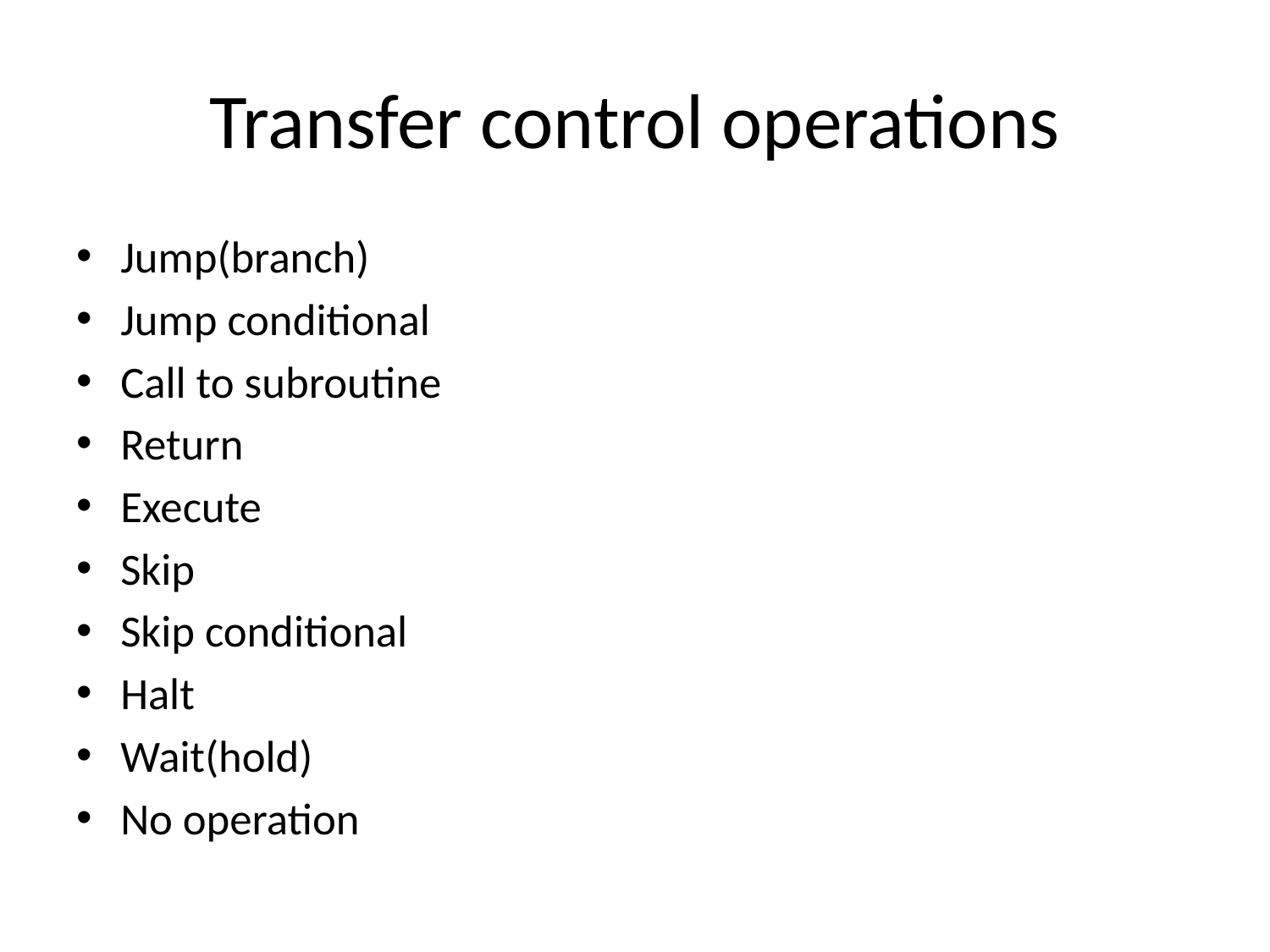

# Transfer control operations
Jump(branch)
Jump conditional
Call to subroutine
Return
Execute
Skip
Skip conditional
Halt
Wait(hold)
No operation